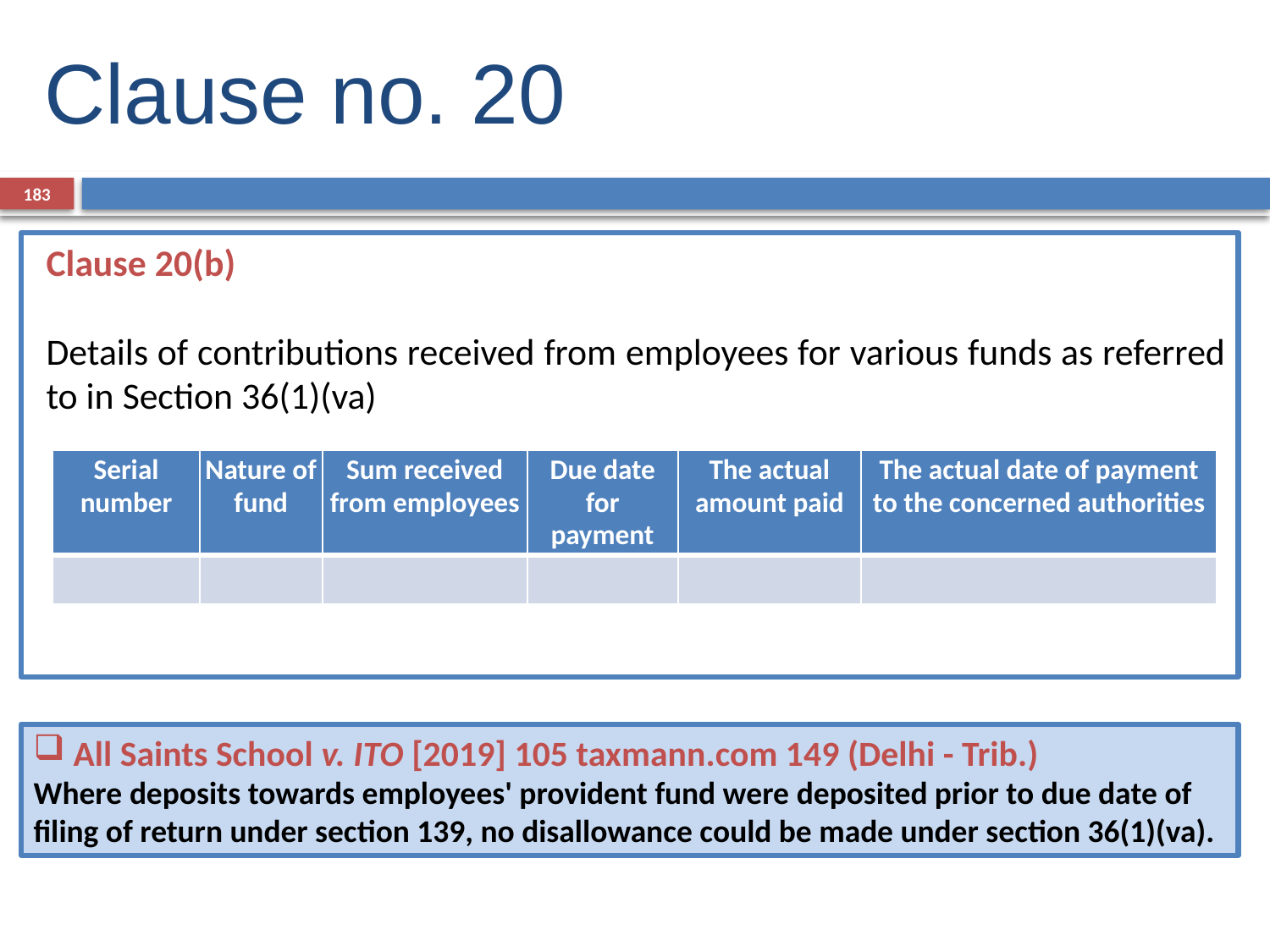

# Clause no. 20
183
Clause 20(b)

Details of contributions received from employees for various funds as referred to in Section 36(1)(va)
| Serial number | Nature of fund | Sum received from employees | Due date for payment | The actual amount paid | The actual date of payment to the concerned authorities |
| --- | --- | --- | --- | --- | --- |
|  |  |  |  |  |  |
All Saints School v. ITO [2019] 105 taxmann.com 149 (Delhi - Trib.)
Where deposits towards employees' provident fund were deposited prior to due date of filing of return under section 139, no disallowance could be made under section 36(1)(va).